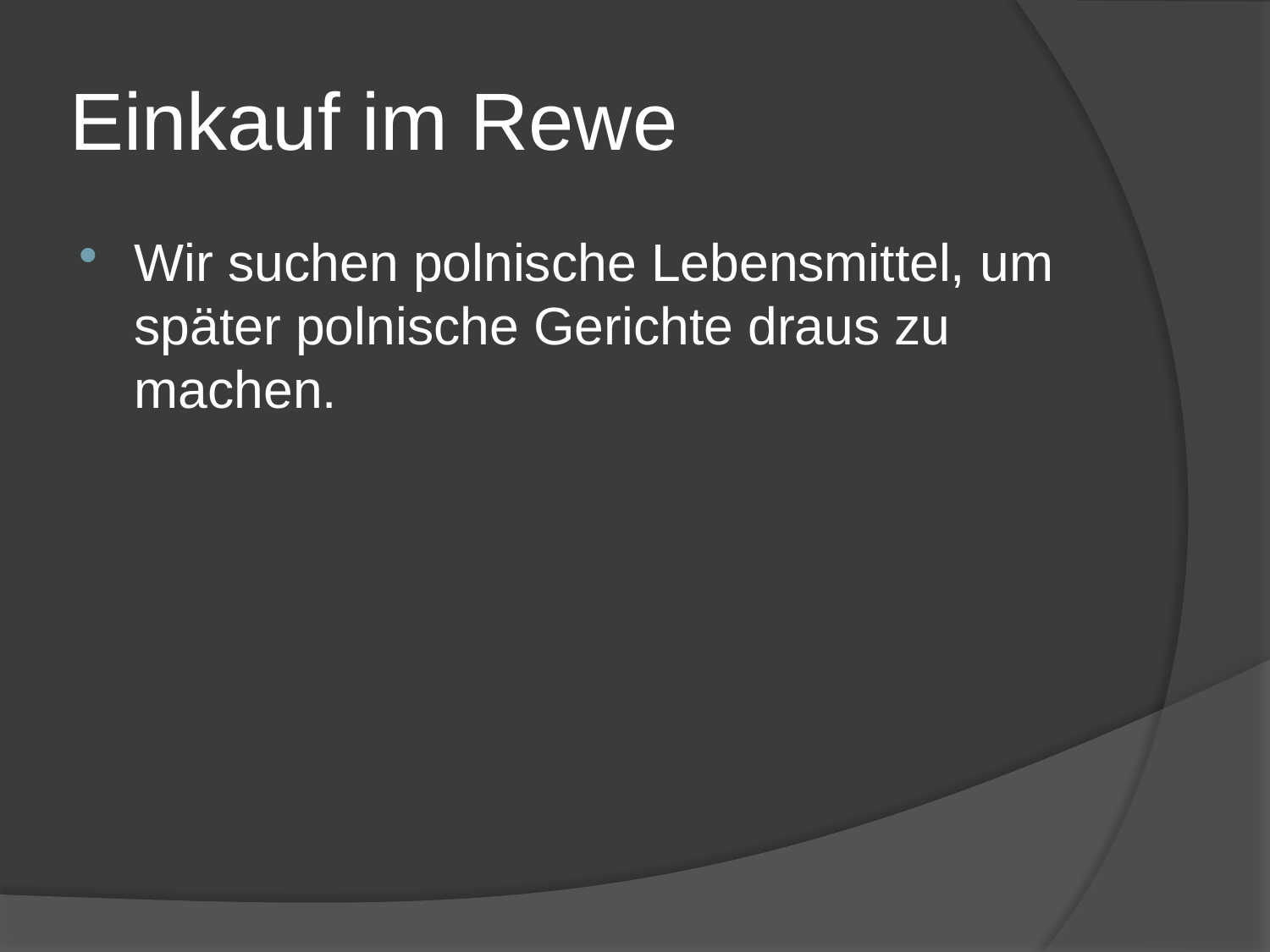

# Einkauf im Rewe
Wir suchen polnische Lebensmittel, um später polnische Gerichte draus zu machen.